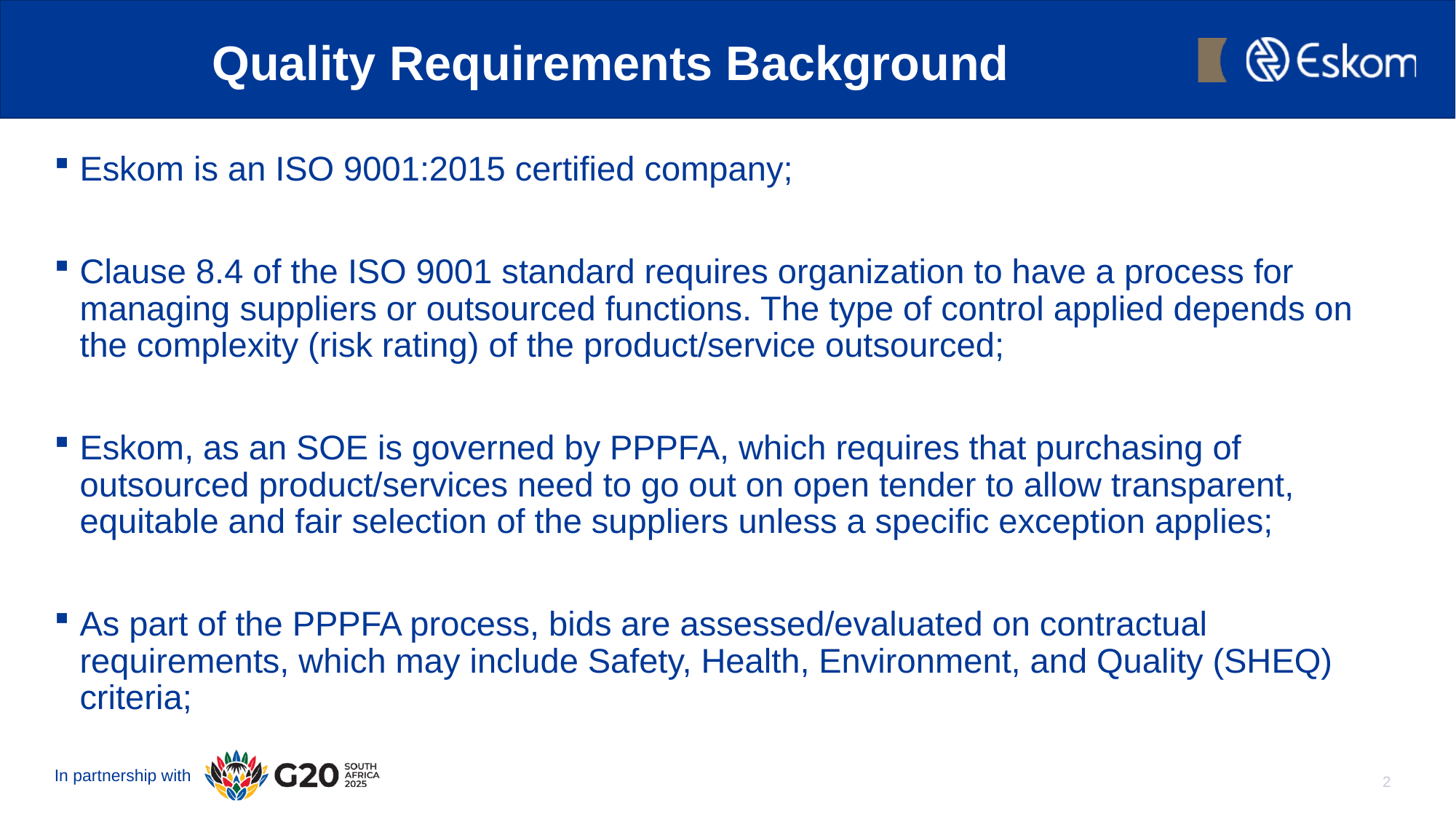

# Quality Requirements Background
Eskom is an ISO 9001:2015 certified company;

Clause 8.4 of the ISO 9001 standard requires organization to have a process for managing suppliers or outsourced functions. The type of control applied depends on the complexity (risk rating) of the product/service outsourced;

Eskom, as an SOE is governed by PPPFA, which requires that purchasing of outsourced product/services need to go out on open tender to allow transparent, equitable and fair selection of the suppliers unless a specific exception applies;

As part of the PPPFA process, bids are assessed/evaluated on contractual requirements, which may include Safety, Health, Environment, and Quality (SHEQ) criteria;

2